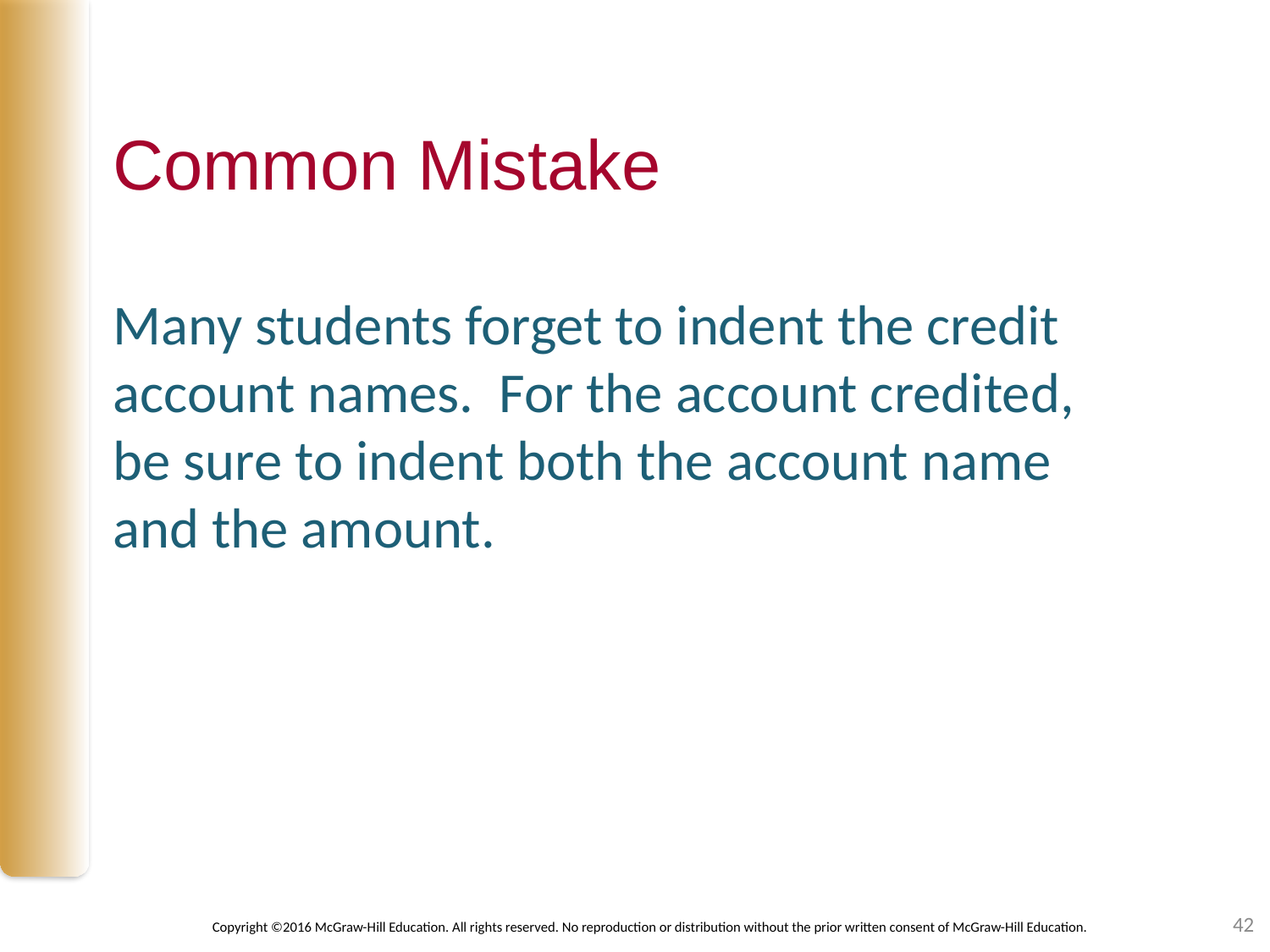

# Common Mistake Many students forget to indent the credit account names.  For the account credited, be sure to indent both the account name and the amount.
42
Copyright ©2016 McGraw-Hill Education. All rights reserved. No reproduction or distribution without the prior written consent of McGraw-Hill Education.